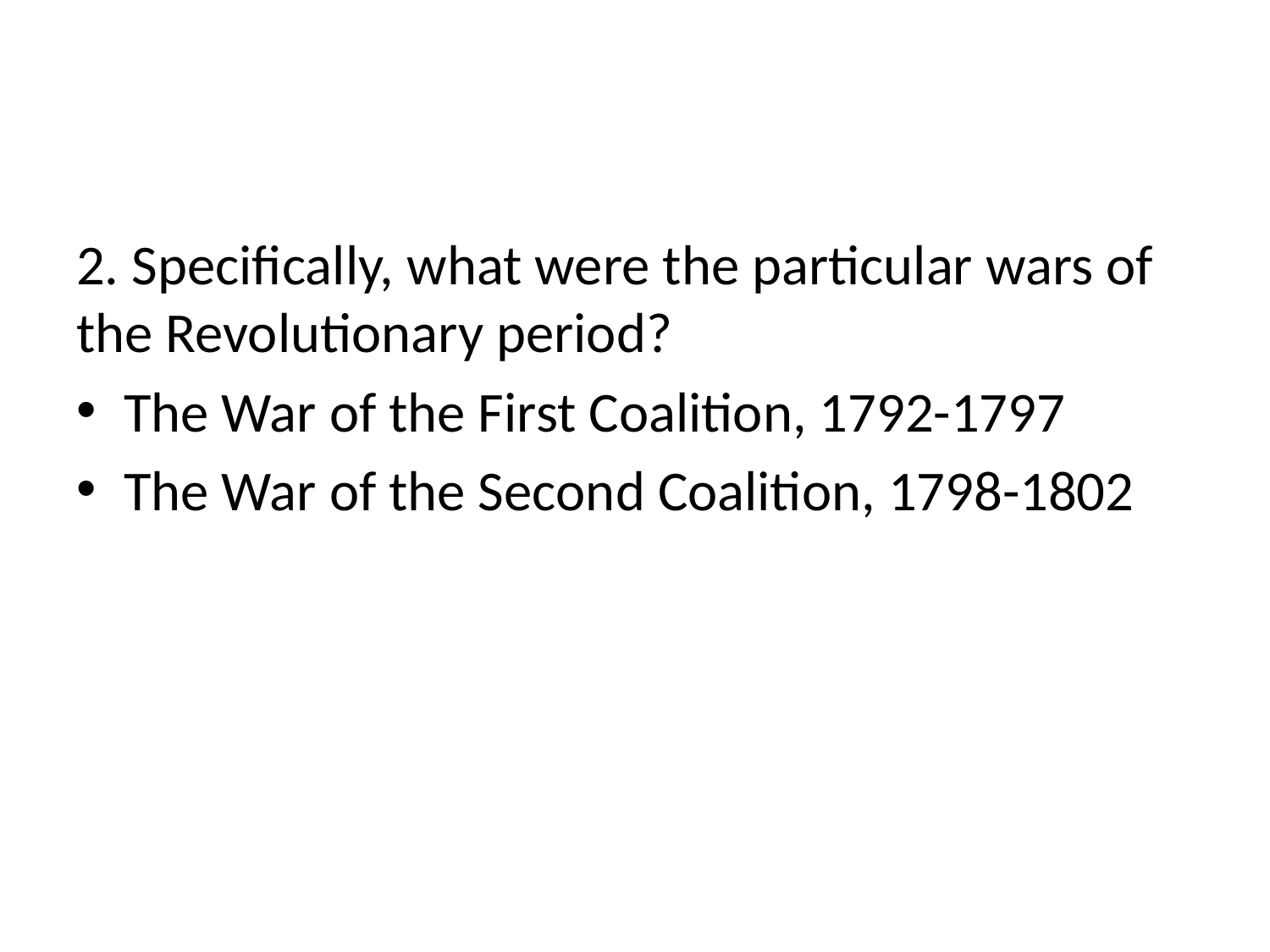

#
2. Specifically, what were the particular wars of the Revolutionary period?
The War of the First Coalition, 1792-1797
The War of the Second Coalition, 1798-1802